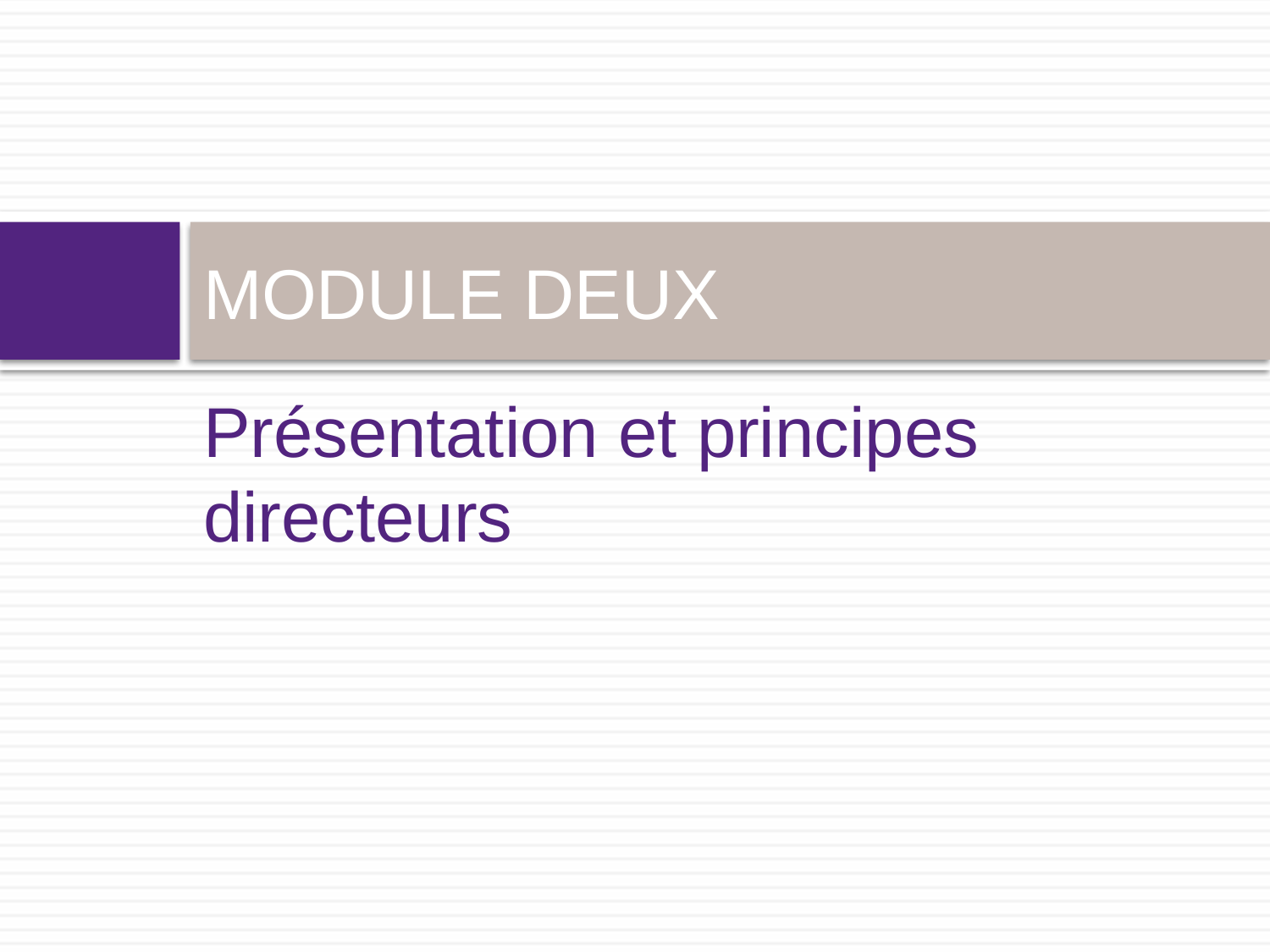

# MODULE DEUX
Présentation et principes directeurs